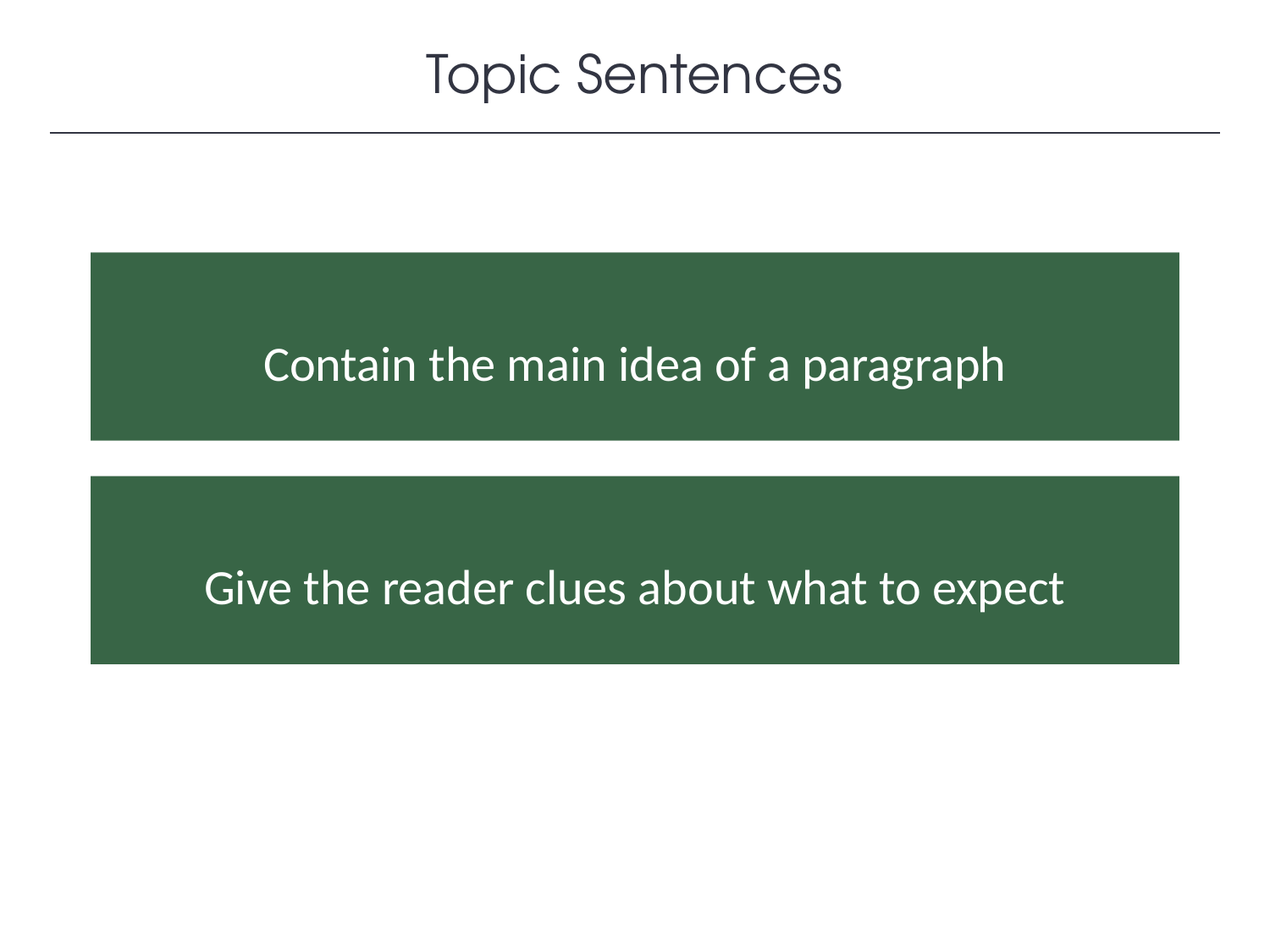

Topic Sentences
Contain the main idea of a paragraph
Give the reader clues about what to expect